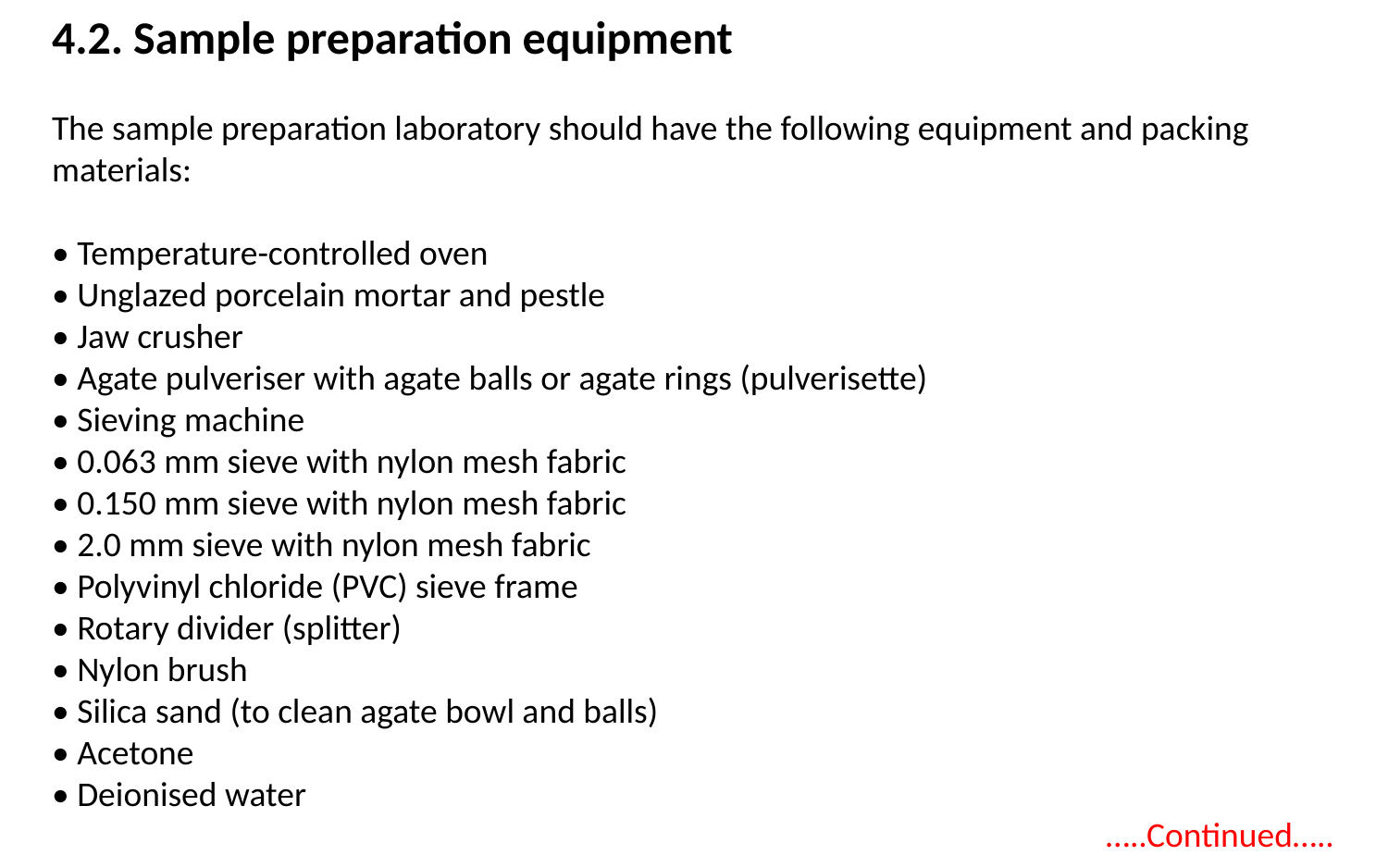

4.2. Sample preparation equipment

The sample preparation laboratory should have the following equipment and packing materials:

• Temperature-controlled oven
• Unglazed porcelain mortar and pestle
• Jaw crusher
• Agate pulveriser with agate balls or agate rings (pulverisette)
• Sieving machine
• 0.063 mm sieve with nylon mesh fabric
• 0.150 mm sieve with nylon mesh fabric
• 2.0 mm sieve with nylon mesh fabric
• Polyvinyl chloride (PVC) sieve frame
• Rotary divider (splitter)
• Nylon brush
• Silica sand (to clean agate bowl and balls)
• Acetone
• Deionised water
…..Continued…..